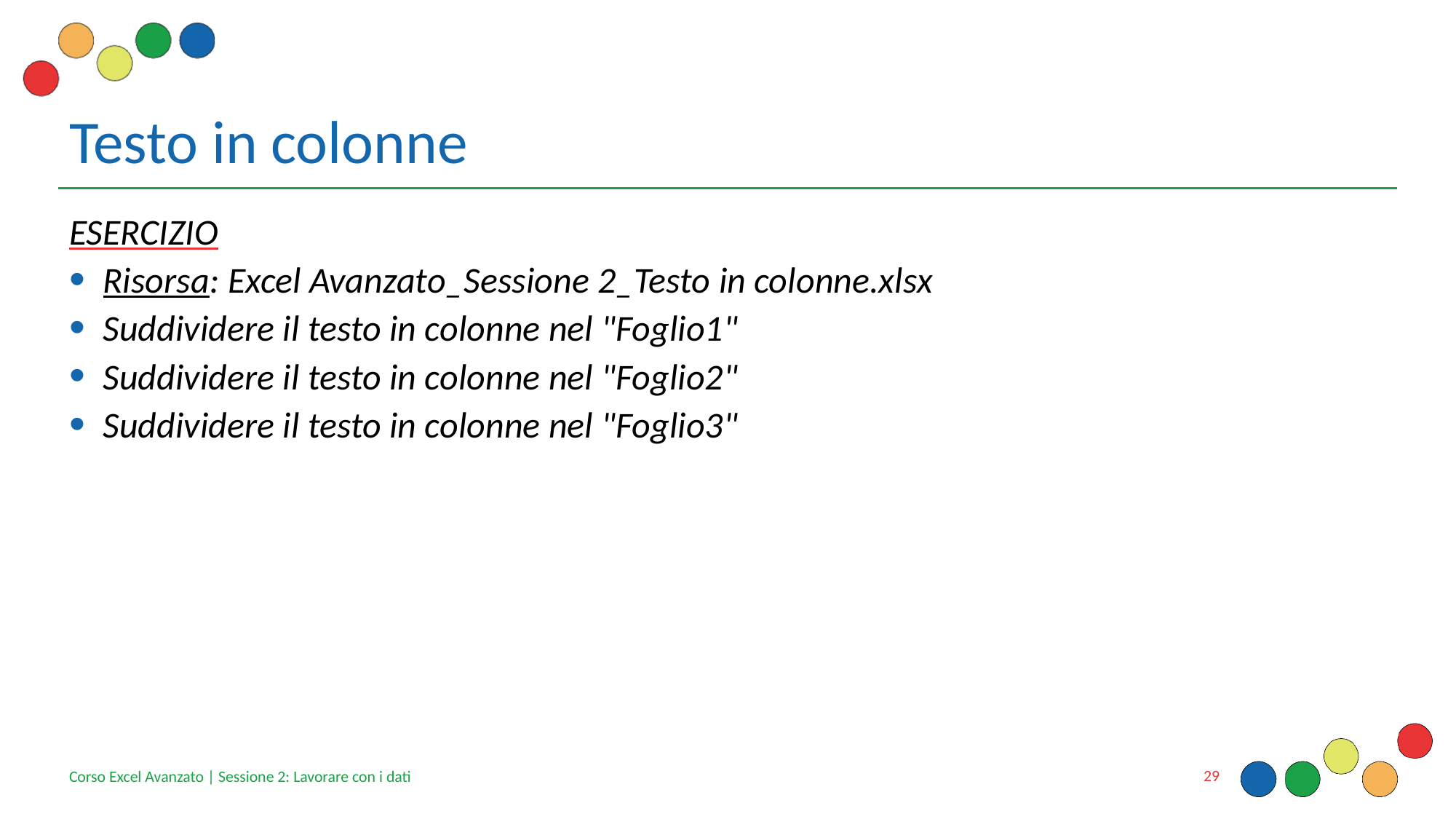

# Testo in colonne
ESERCIZIO
Risorsa: Excel Avanzato_Sessione 2_Testo in colonne.xlsx
Suddividere il testo in colonne nel "Foglio1"
Suddividere il testo in colonne nel "Foglio2"
Suddividere il testo in colonne nel "Foglio3"
29
Corso Excel Avanzato | Sessione 2: Lavorare con i dati